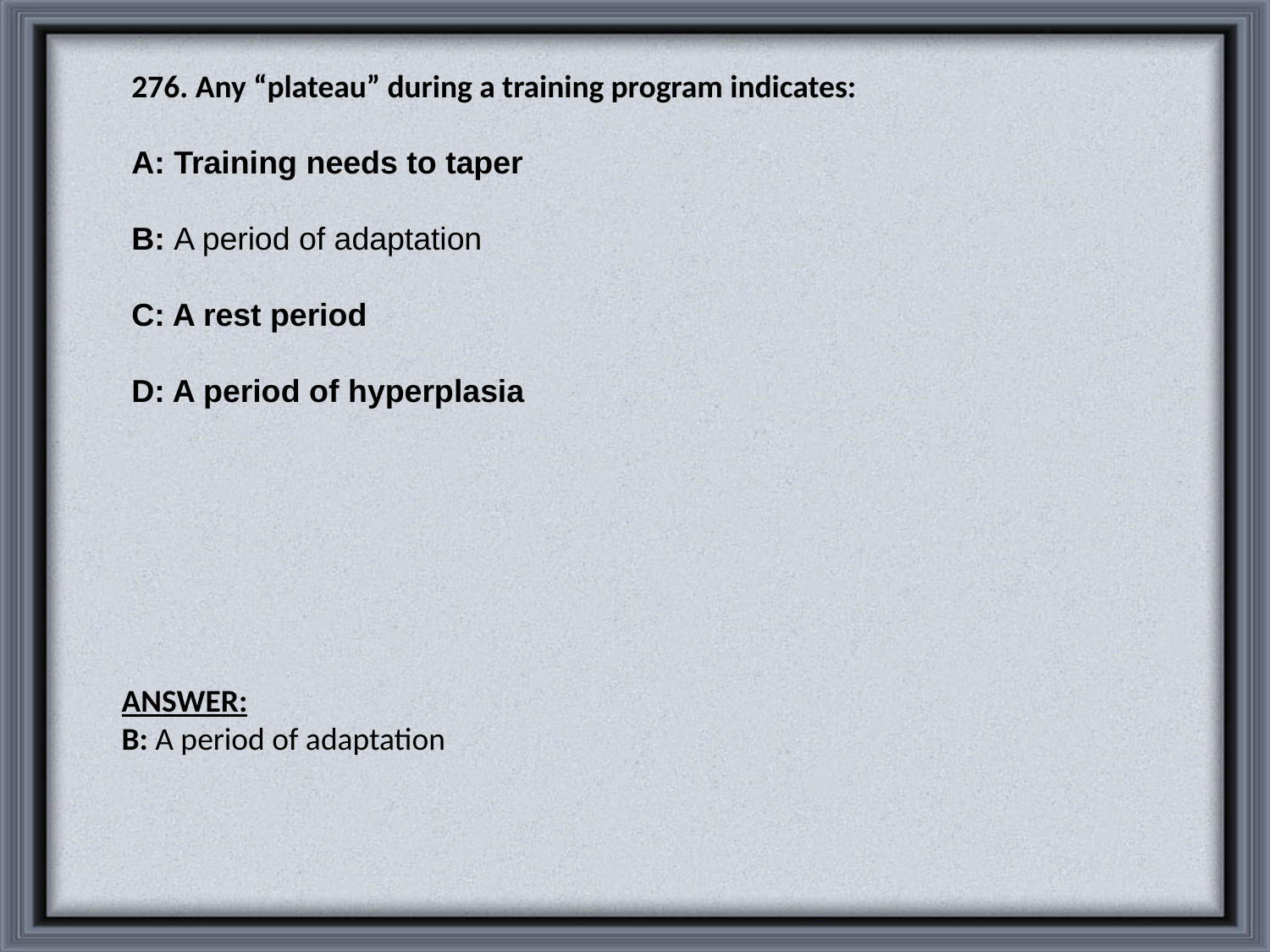

276. Any “plateau” during a training program indicates:

A: Training needs to taper

B: A period of adaptation

C: A rest period

D: A period of hyperplasia

ANSWER:
B: A period of adaptation